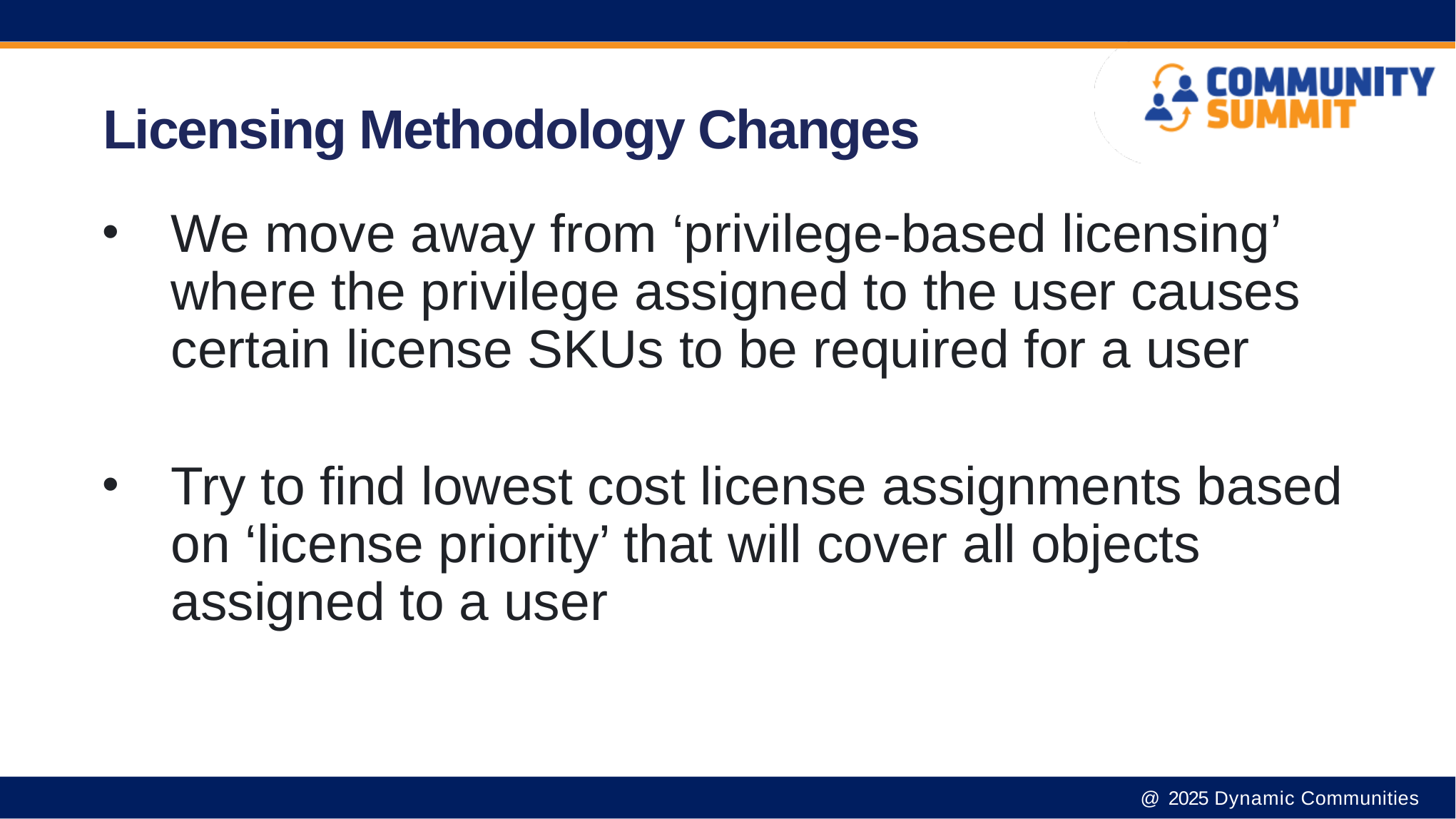

# Licensing Methodology Changes
We move away from ‘privilege-based licensing’ where the privilege assigned to the user causes certain license SKUs to be required for a user

Try to find lowest cost license assignments based on ‘license priority’ that will cover all objects assigned to a user